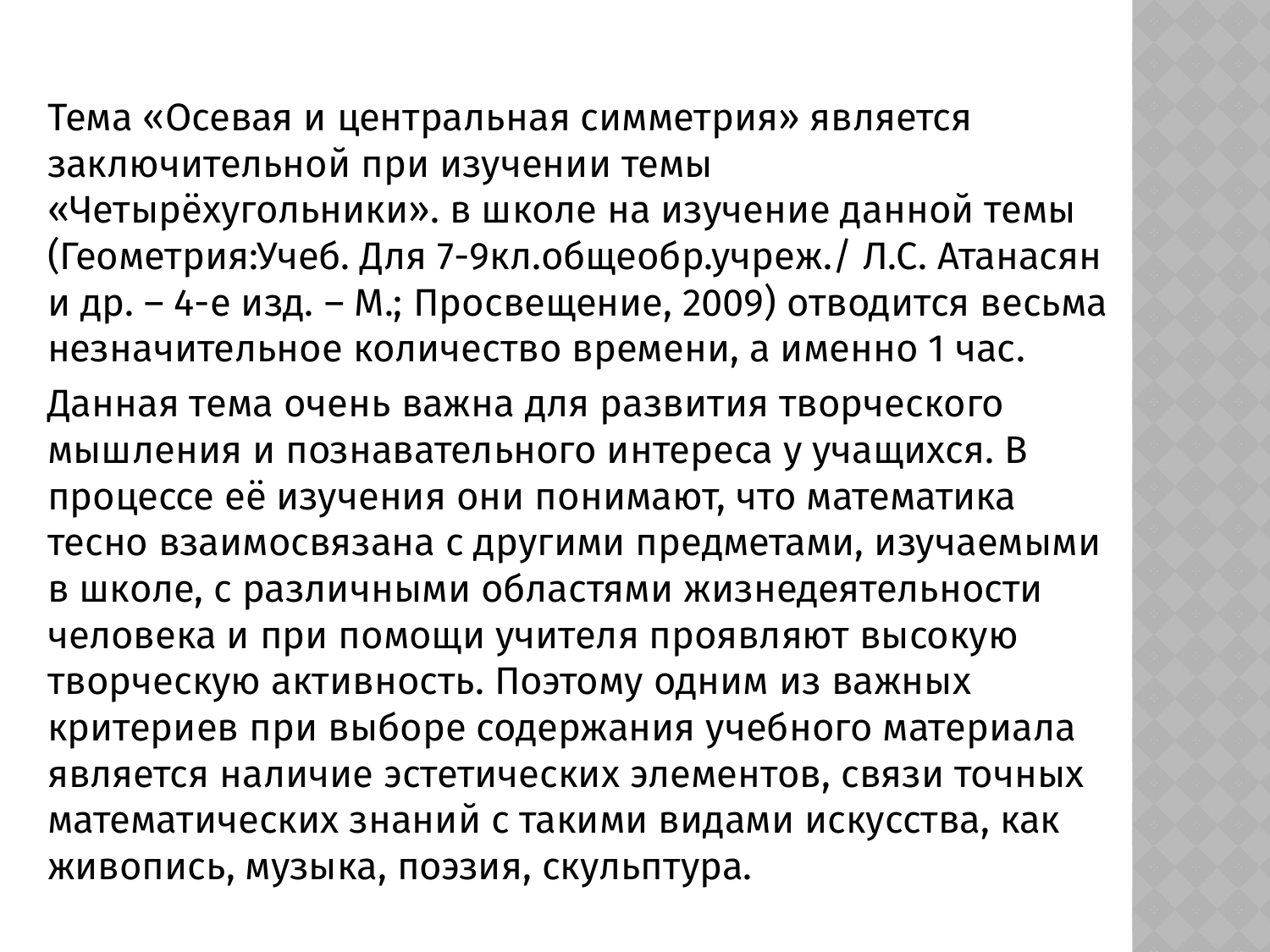

Тема «Осевая и центральная симметрия» является заключительной при изучении темы «Четырёхугольники». в школе на изучение данной темы (Геометрия:Учеб. Для 7-9кл.общеобр.учреж./ Л.С. Атанасян и др. – 4-е изд. – М.; Просвещение, 2009) отводится весьма незначительное количество времени, а именно 1 час.
Данная тема очень важна для развития творческого мышления и познавательного интереса у учащихся. В процессе её изучения они понимают, что математика тесно взаимосвязана с другими предметами, изучаемыми в школе, с различными областями жизнедеятельности человека и при помощи учителя проявляют высокую творческую активность. Поэтому одним из важных критериев при выборе содержания учебного материала является наличие эстетических элементов, связи точных математических знаний с такими видами искусства, как живопись, музыка, поэзия, скульптура.